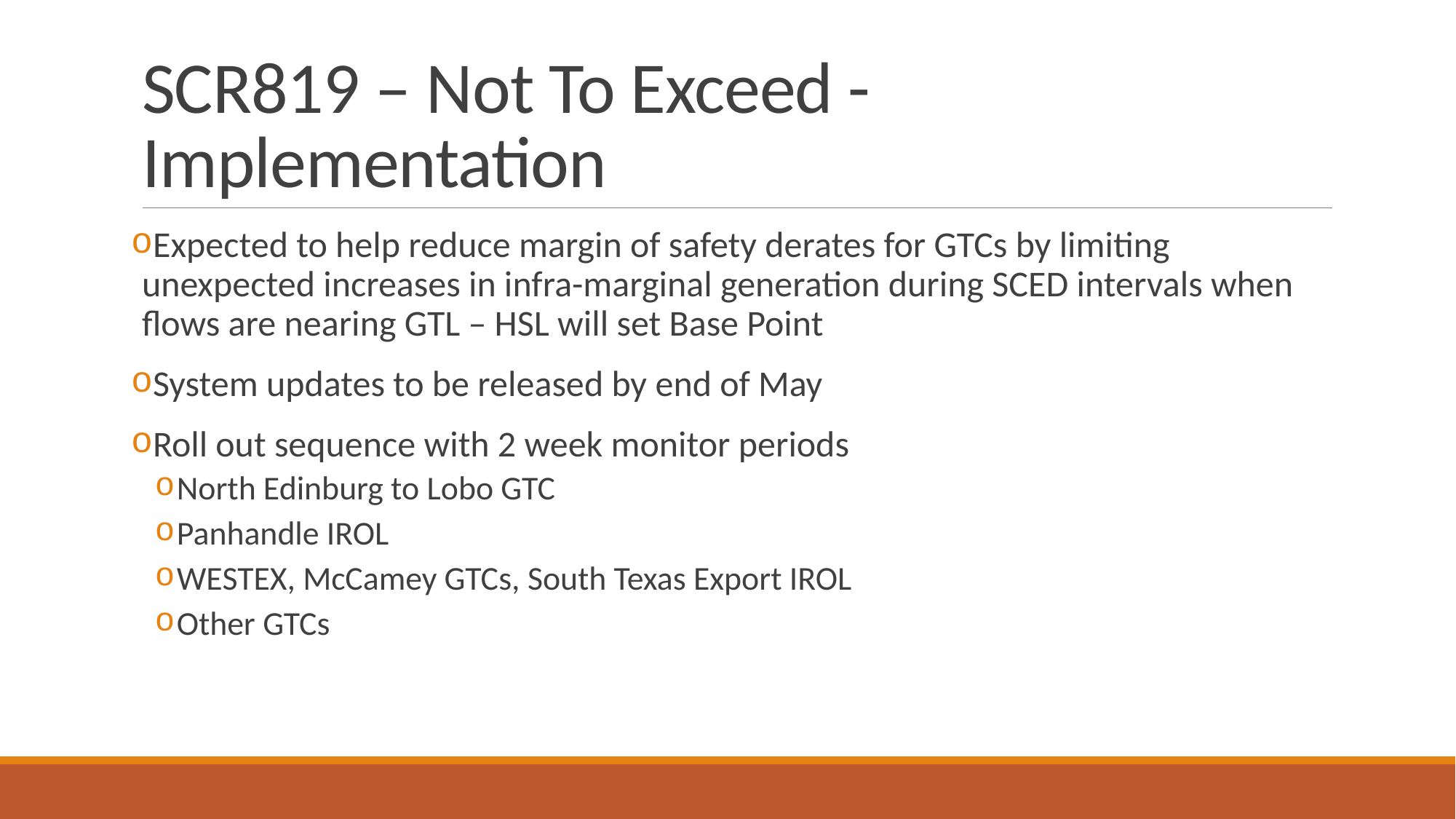

# SCR819 – Not To Exceed - Implementation
Expected to help reduce margin of safety derates for GTCs by limiting unexpected increases in infra-marginal generation during SCED intervals when flows are nearing GTL – HSL will set Base Point
System updates to be released by end of May
Roll out sequence with 2 week monitor periods
North Edinburg to Lobo GTC
Panhandle IROL
WESTEX, McCamey GTCs, South Texas Export IROL
Other GTCs